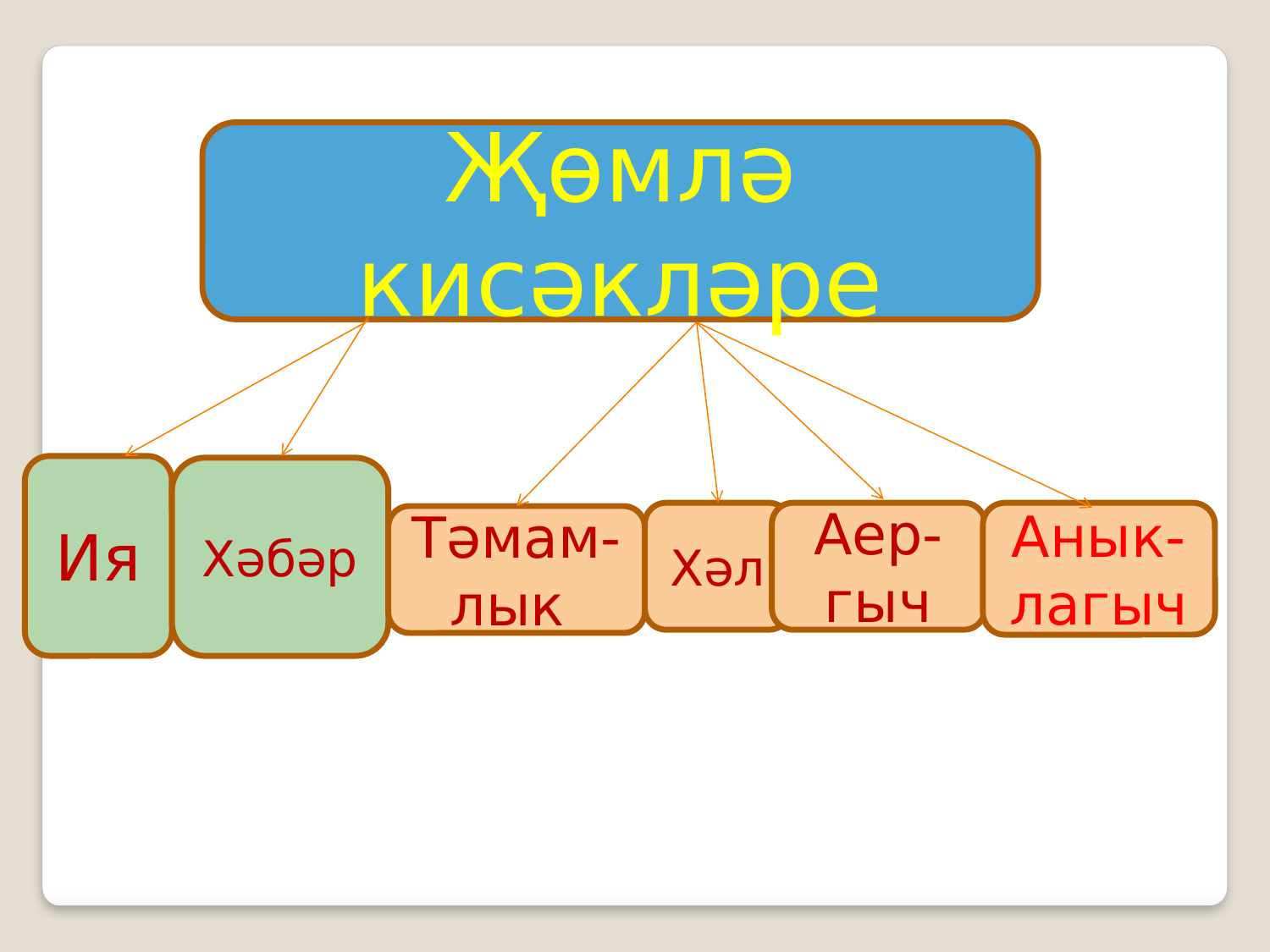

Җөмлә кисәкләре
Ия
Хәбәр
Хәл
Аер-гыч
Анык-лагыч
Тәмам-лык